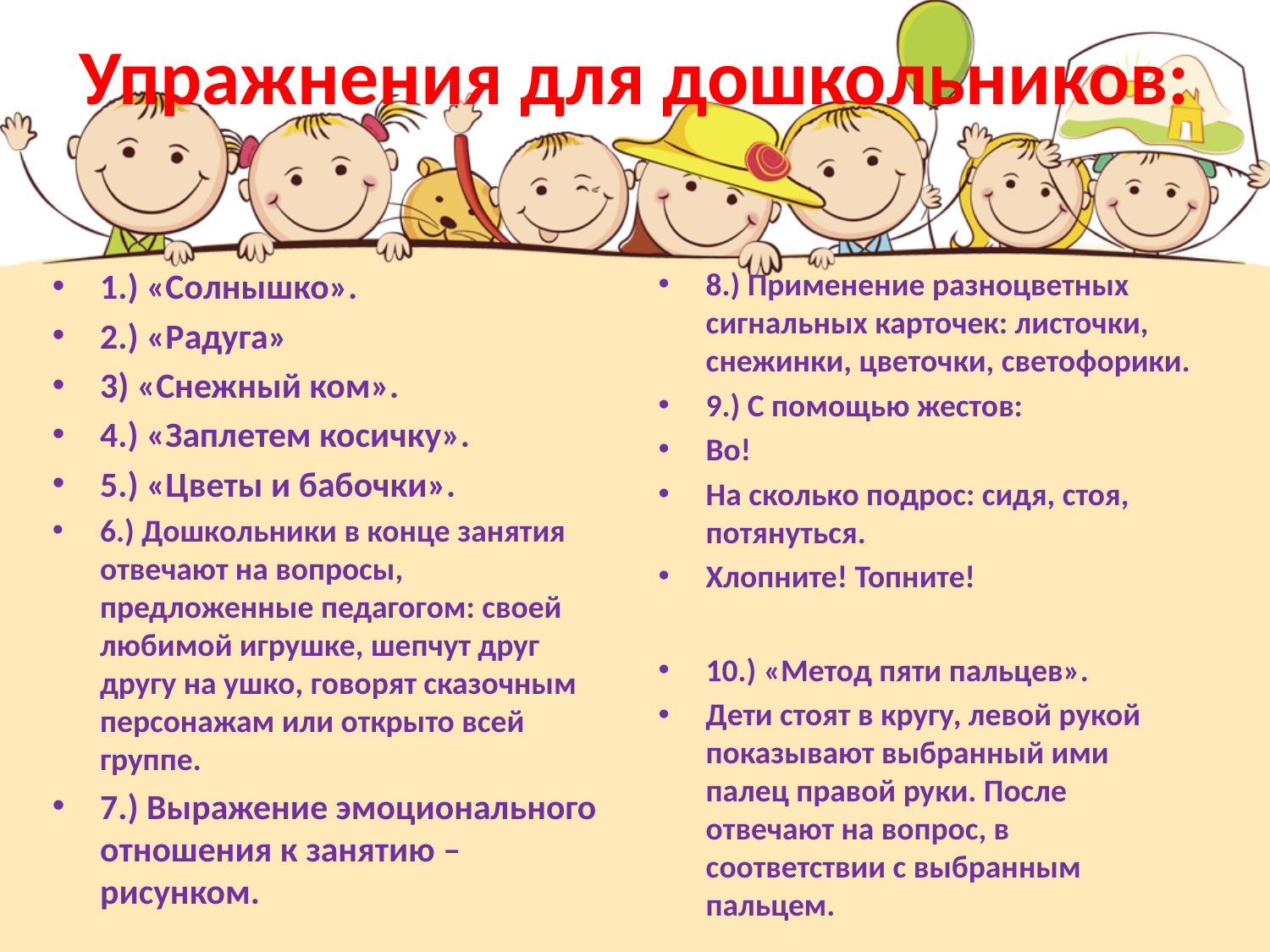

# Упражнения для дошкольников:
1.) «Солнышко».
2.) «Радуга»
3) «Снежный ком».
4.) «Заплетем косичку».
5.) «Цветы и бабочки».
6.) Дошкольники в конце занятия отвечают на вопросы, предложенные педагогом: своей любимой игрушке, шепчут друг другу на ушко, говорят сказочным персонажам или открыто всей группе.
7.) Выражение эмоционального отношения к занятию – рисунком.

8.) Применение разноцветных сигнальных карточек: листочки, снежинки, цветочки, светофорики.
9.) С помощью жестов:
Во!
На сколько подрос: сидя, стоя, потянуться.
Хлопните! Топните!

10.) «Метод пяти пальцев».
Дети стоят в кругу, левой рукой показывают выбранный ими палец правой руки. После отвечают на вопрос, в соответствии с выбранным пальцем.